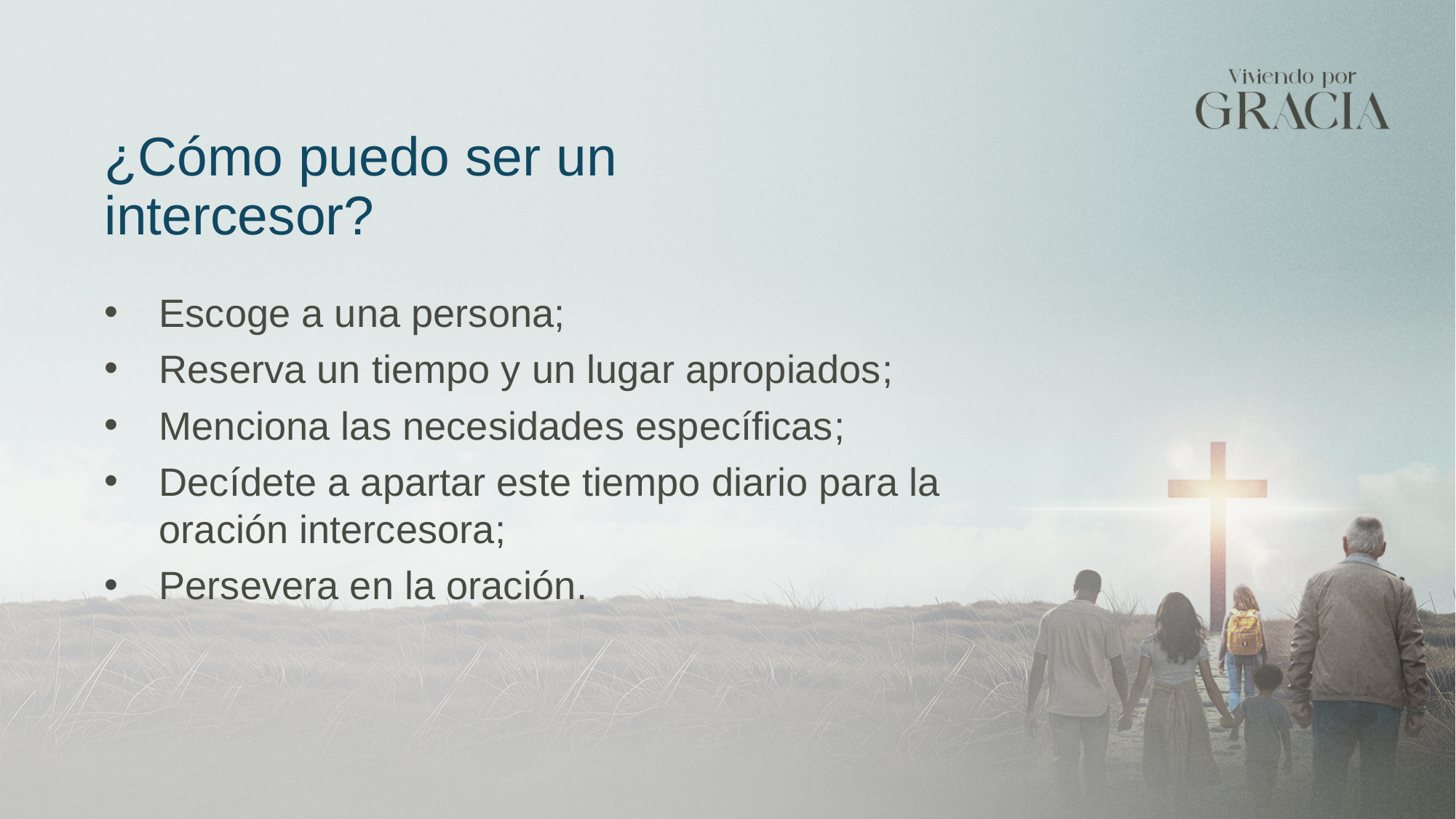

¿Cómo puedo ser un intercesor?
Escoge a una persona;
Reserva un tiempo y un lugar apropiados;
Menciona las necesidades específicas;
Decídete a apartar este tiempo diario para la oración intercesora;
Persevera en la oración.